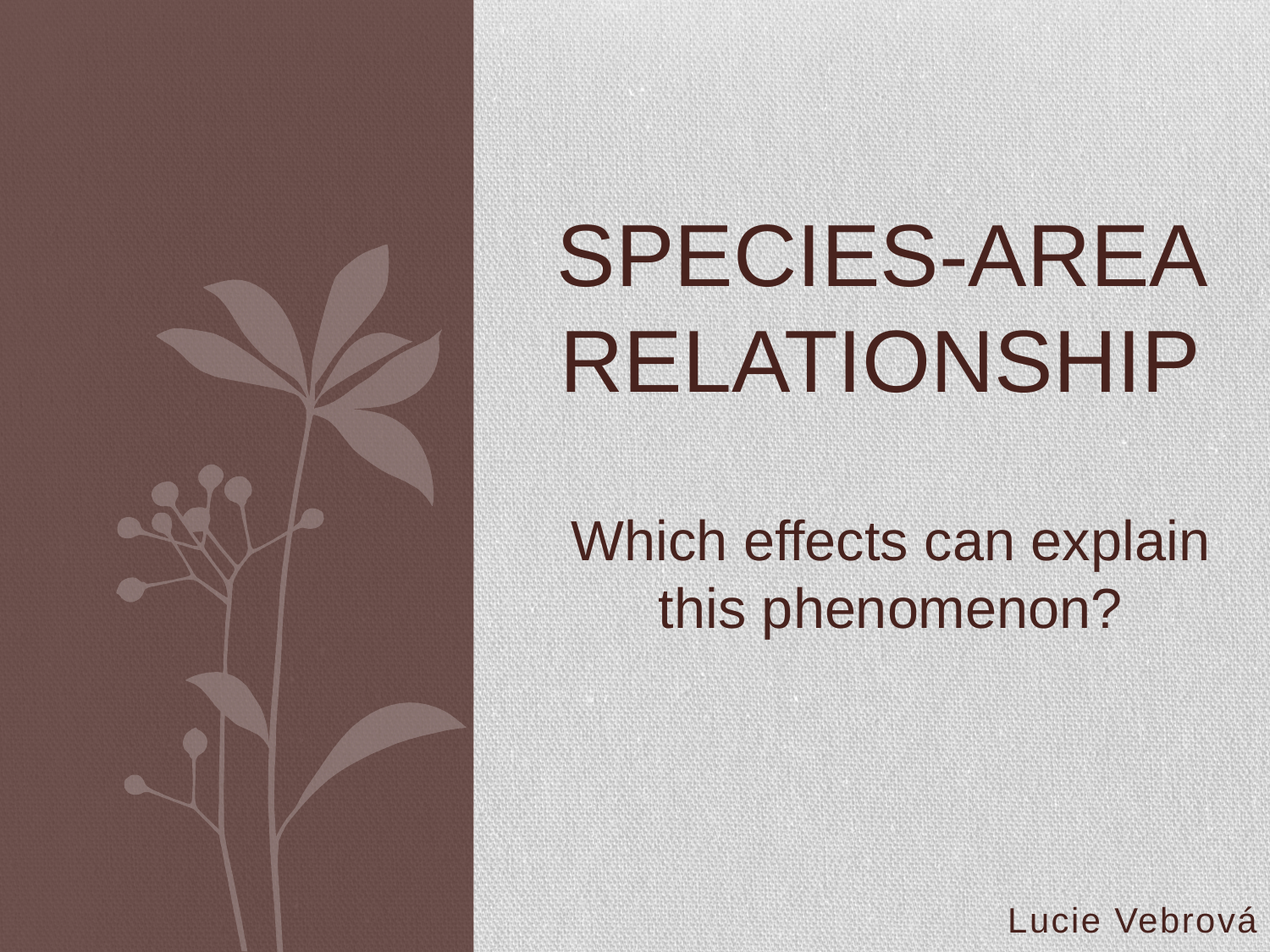

# Species-area relationship
Which effects can explain this phenomenon?
Lucie Vebrová